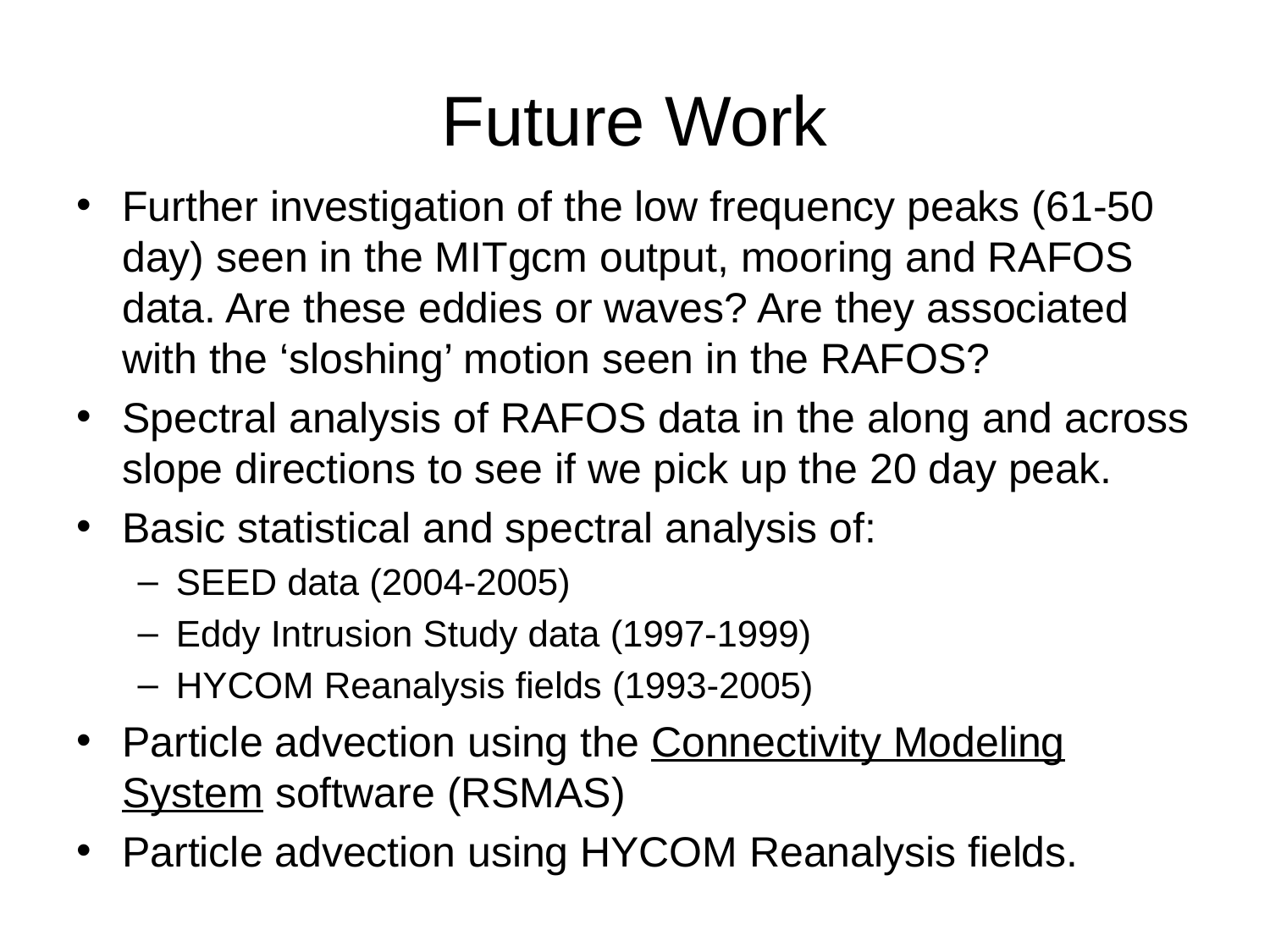

# Future Work
Further investigation of the low frequency peaks (61-50 day) seen in the MITgcm output, mooring and RAFOS data. Are these eddies or waves? Are they associated with the ‘sloshing’ motion seen in the RAFOS?
Spectral analysis of RAFOS data in the along and across slope directions to see if we pick up the 20 day peak.
Basic statistical and spectral analysis of:
SEED data (2004-2005)
Eddy Intrusion Study data (1997-1999)
HYCOM Reanalysis fields (1993-2005)
Particle advection using the Connectivity Modeling System software (RSMAS)
Particle advection using HYCOM Reanalysis fields.